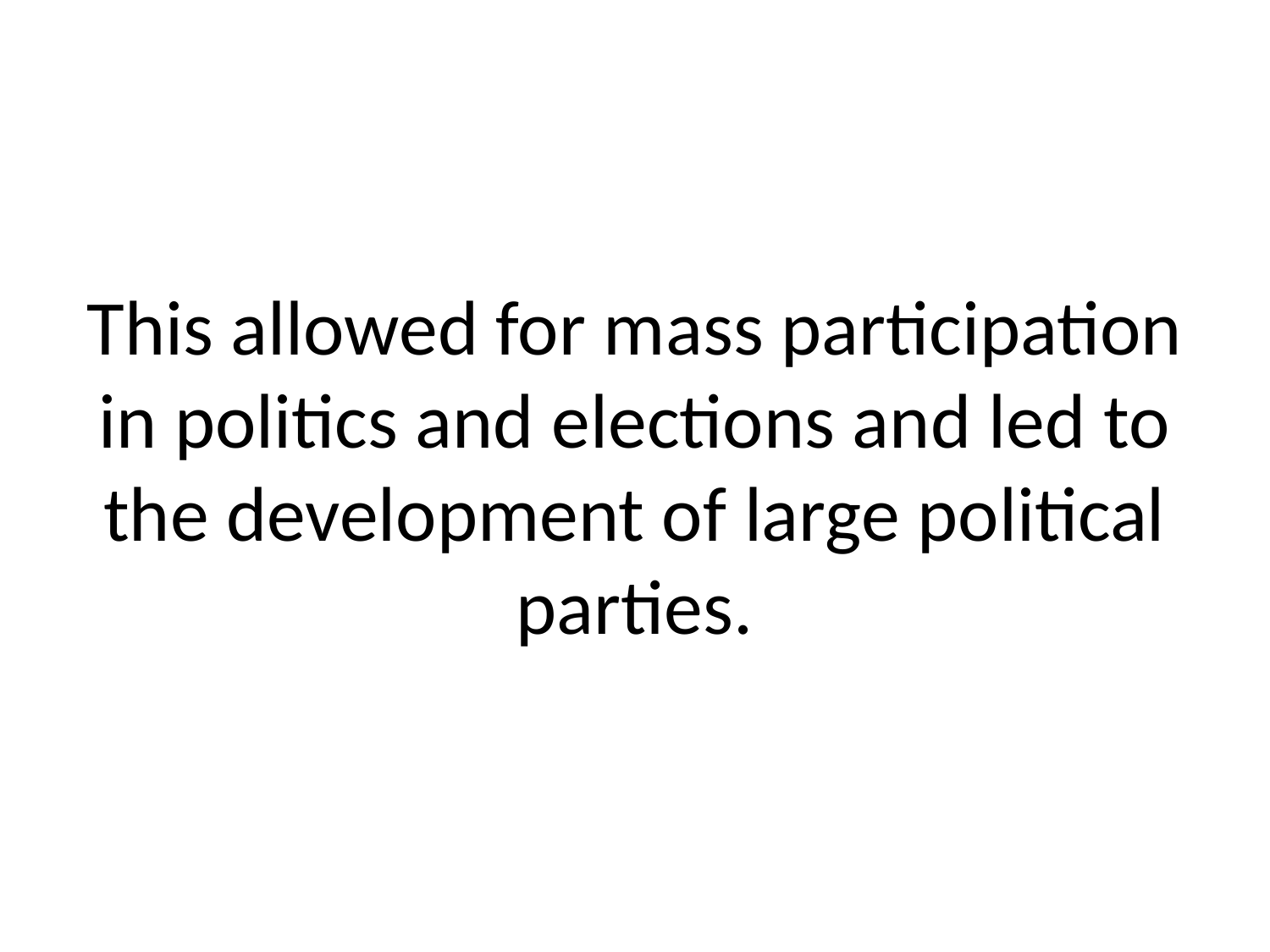

# This allowed for mass participation in politics and elections and led to the development of large political parties.